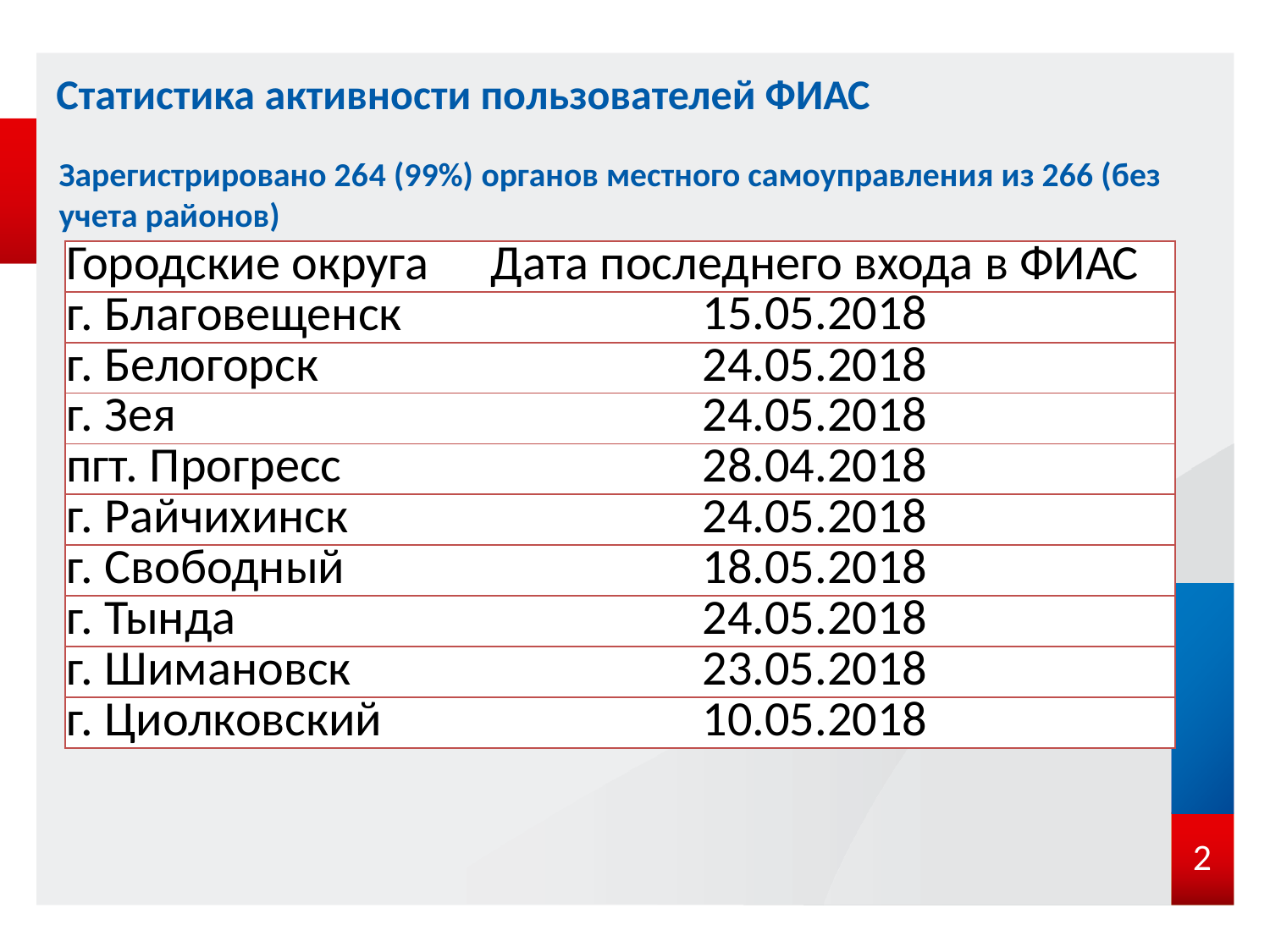

# Статистика активности пользователей ФИАС
Зарегистрировано 264 (99%) органов местного самоуправления из 266 (без учета районов)
| Городские округа | Дата последнего входа в ФИАС |
| --- | --- |
| г. Благовещенск | 15.05.2018 |
| г. Белогорск | 24.05.2018 |
| г. Зея | 24.05.2018 |
| пгт. Прогресс | 28.04.2018 |
| г. Райчихинск | 24.05.2018 |
| г. Свободный | 18.05.2018 |
| г. Тында | 24.05.2018 |
| г. Шимановск | 23.05.2018 |
| г. Циолковский | 10.05.2018 |
2